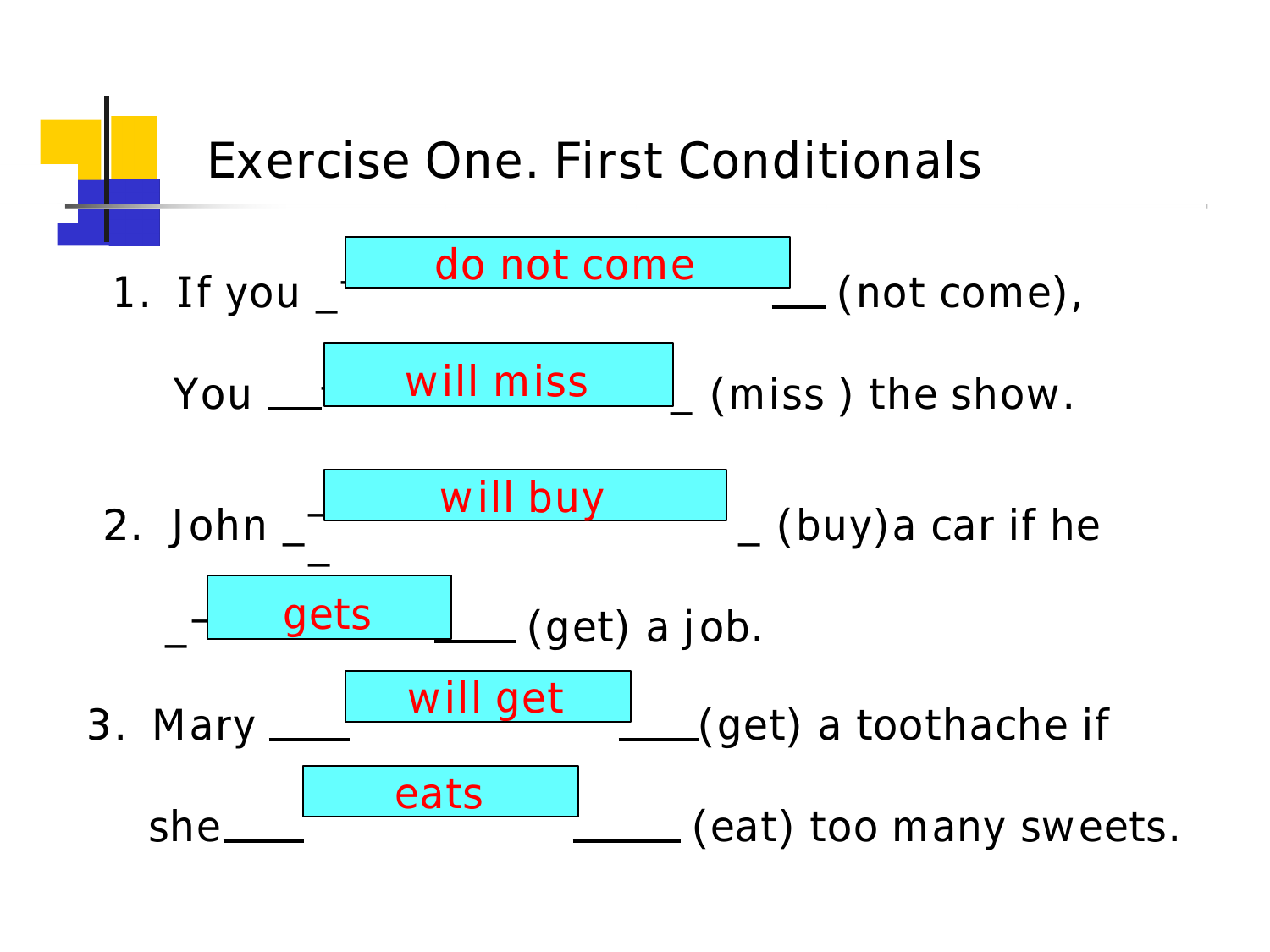

# Exercise One. First Conditionals
________________
do not come
1.	If you _
(not come),

_____________

will miss
You
_ (miss ) the show.

________________
will buy
2.	John _
_ (buy)a car if he
_________

gets
_
(get) a job.

__________
will get
3.	Mary
(get) a toothache if

__________
eats
she
(eat) too many sweets.